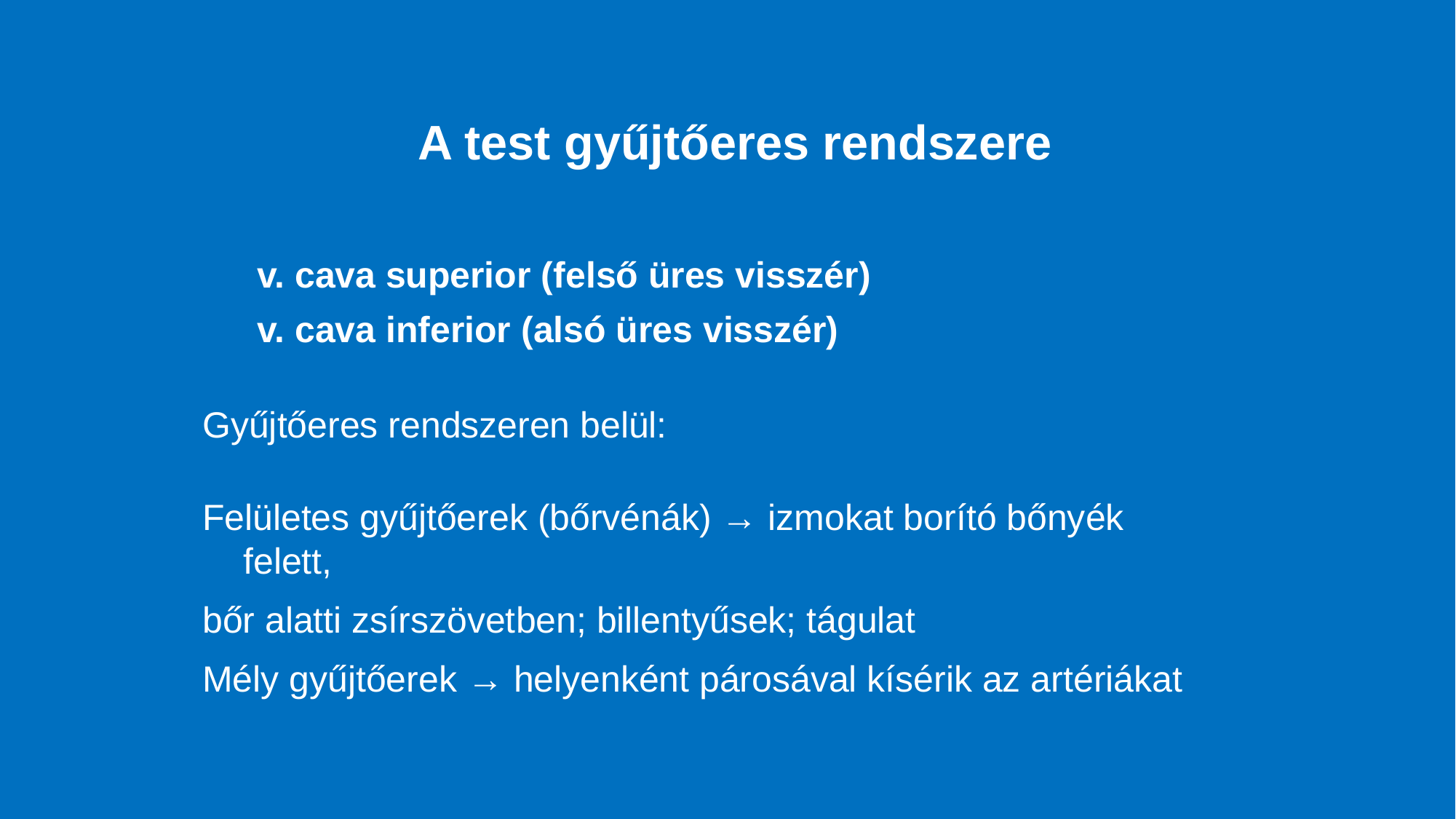

# A test gyűjtőeres rendszere
v. cava superior (felső üres visszér)
v. cava inferior (alsó üres visszér)

Gyűjtőeres rendszeren belül:

Felületes gyűjtőerek (bőrvénák) → izmokat borító bőnyék felett,
bőr alatti zsírszövetben; billentyűsek; tágulat
Mély gyűjtőerek → helyenként párosával kísérik az artériákat